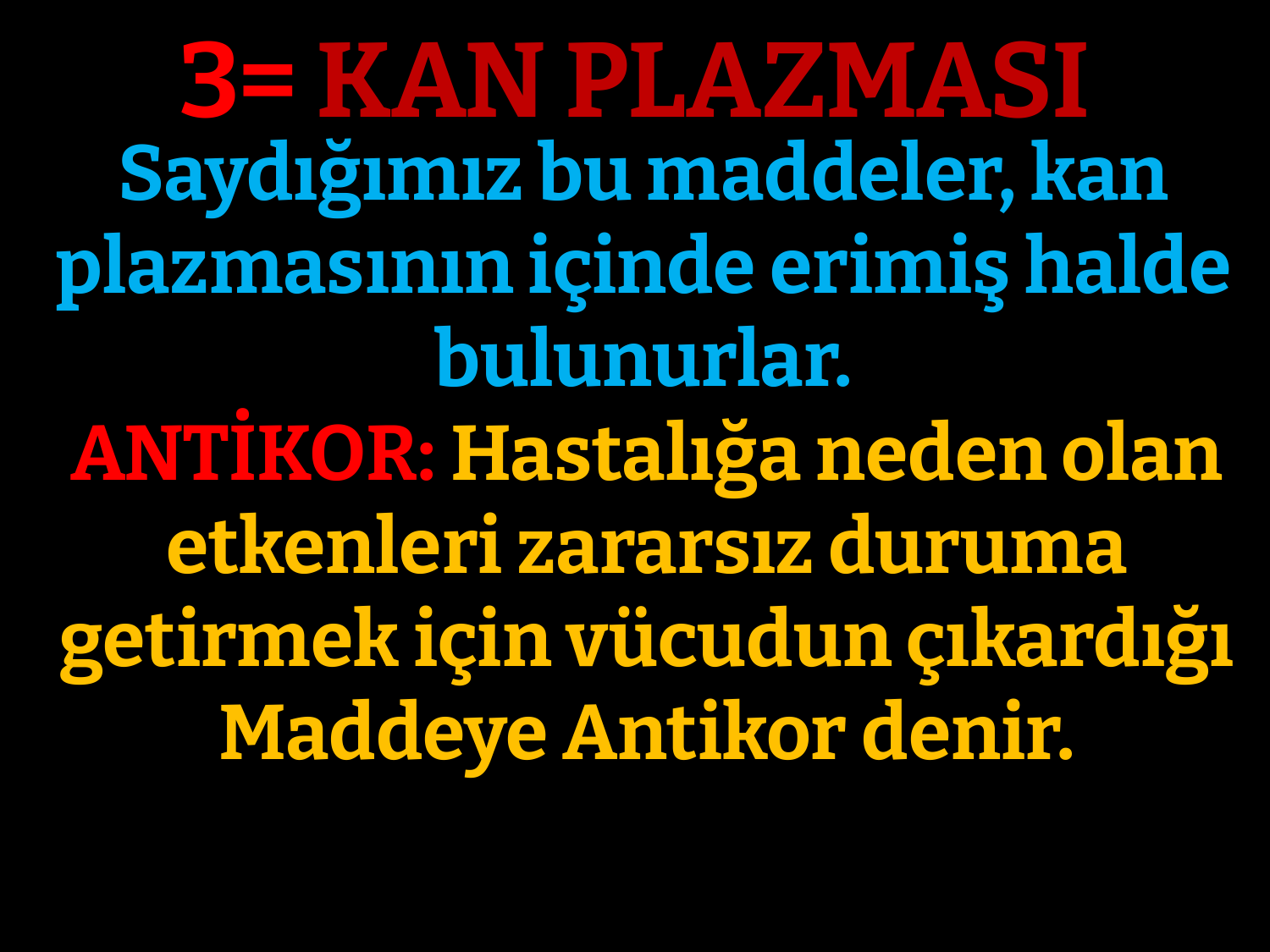

3= KAN PLAZMASI
Saydığımız bu maddeler, kan plazmasının içinde erimiş halde bulunurlar.
#
ANTİKOR: Hastalığa neden olan etkenleri zararsız duruma getirmek için vücudun çıkardığı Maddeye Antikor denir.